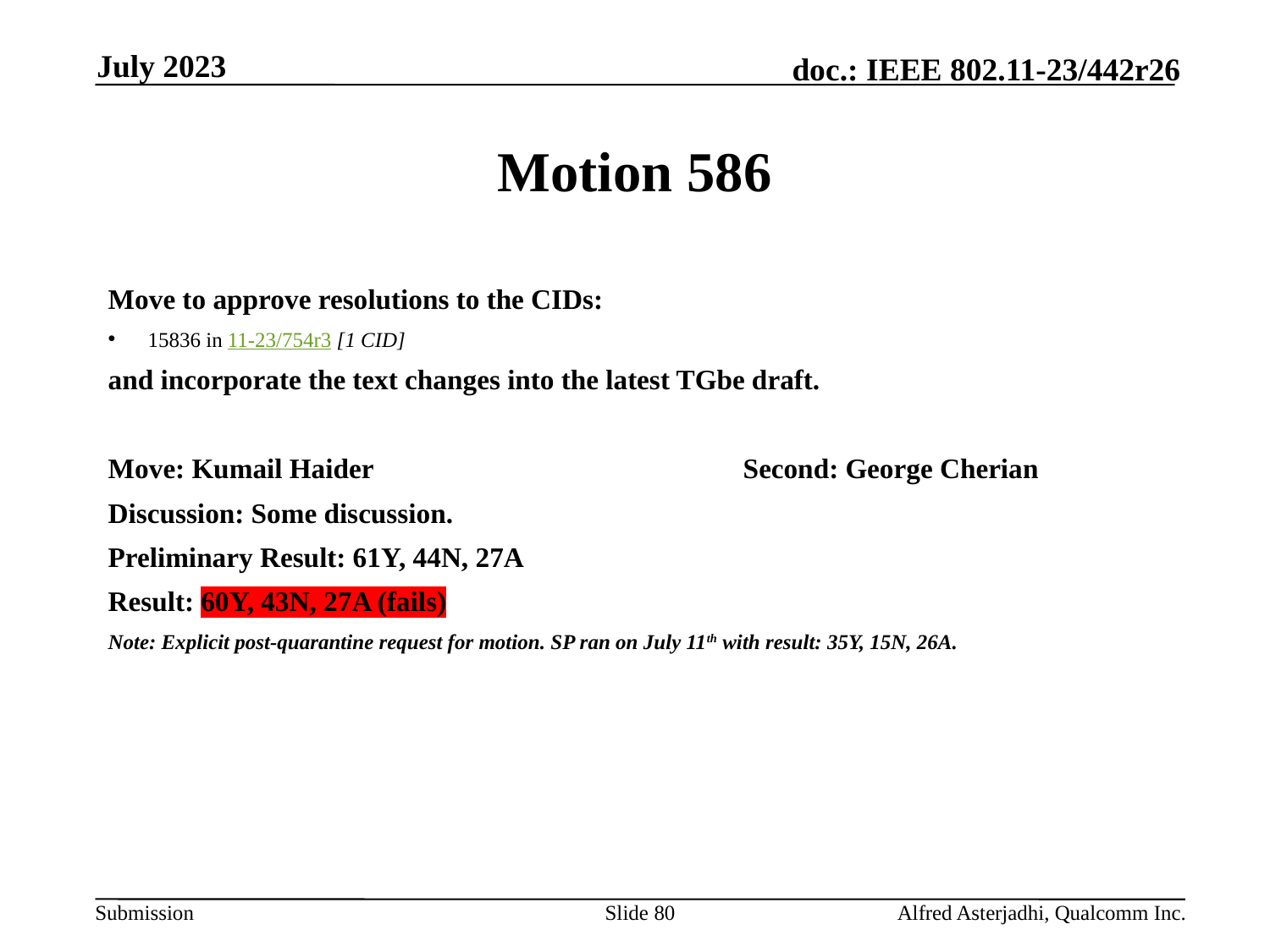

July 2023
# Motion 586
Move to approve resolutions to the CIDs:
15836 in 11-23/754r3 [1 CID]
and incorporate the text changes into the latest TGbe draft.

Move: Kumail Haider			Second: George Cherian
Discussion: Some discussion.
Preliminary Result: 61Y, 44N, 27A
Result: 60Y, 43N, 27A (fails)
Note: Explicit post-quarantine request for motion. SP ran on July 11th with result: 35Y, 15N, 26A.
Slide 80
Alfred Asterjadhi, Qualcomm Inc.